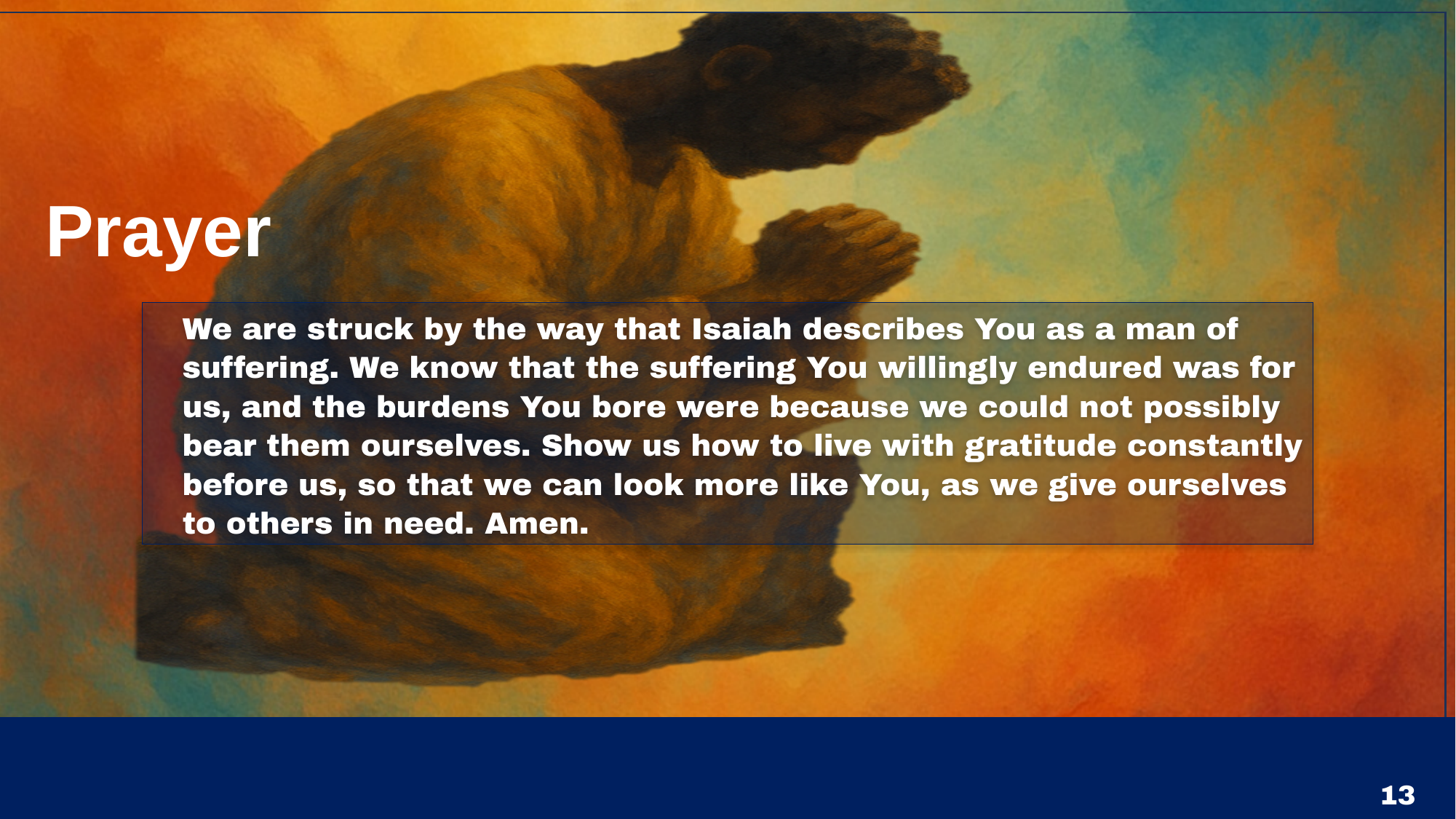

Prayer
We are struck by the way that Isaiah describes You as a man of suffering. We know that the suffering You willingly endured was for us, and the burdens You bore were because we could not possibly bear them ourselves. Show us how to live with gratitude constantly before us, so that we can look more like You, as we give ourselves to others in need. Amen.

13